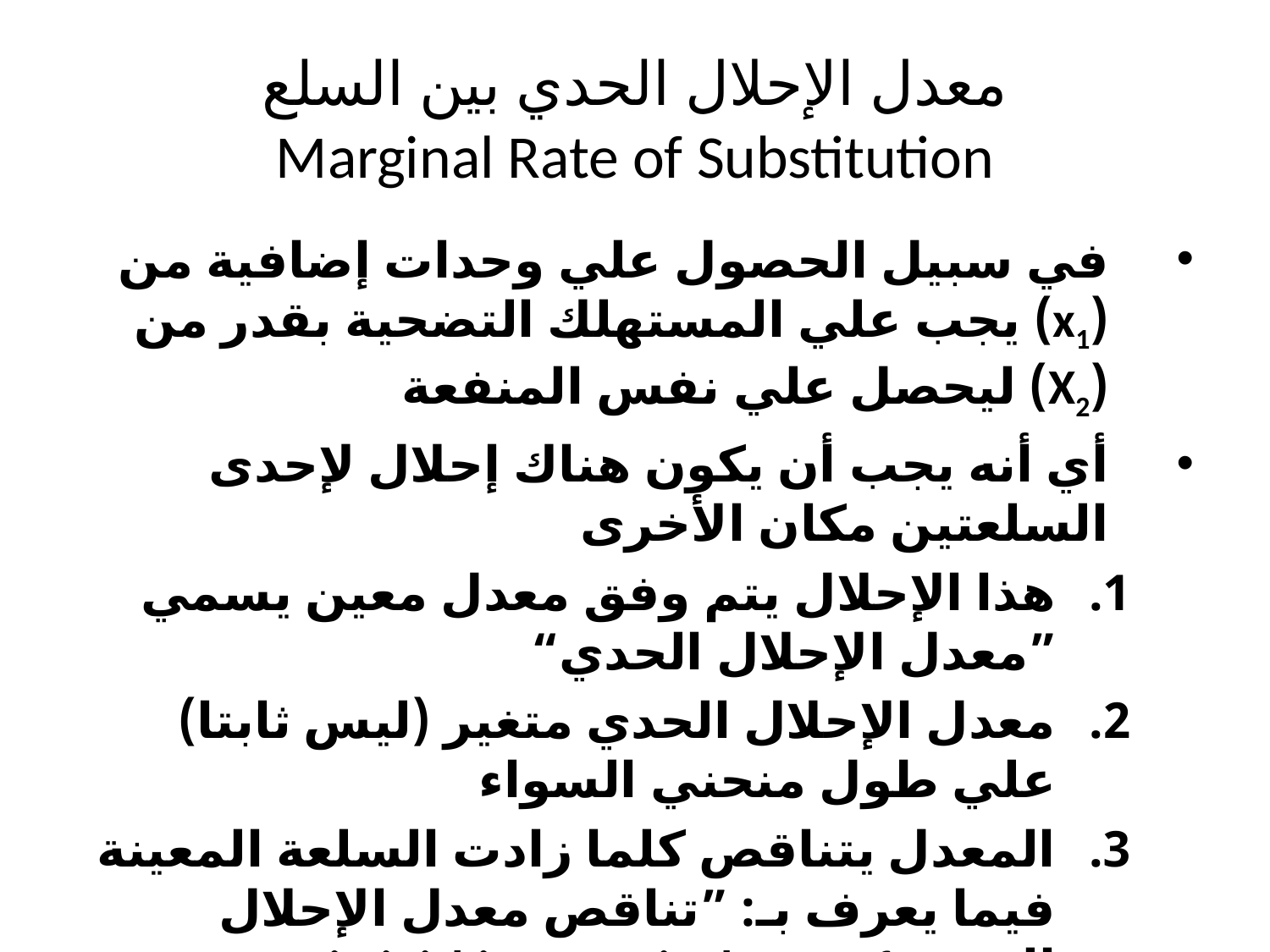

# معدل الإحلال الحدي بين السلع Marginal Rate of Substitution
في سبيل الحصول علي وحدات إضافية من (x1) يجب علي المستهلك التضحية بقدر من (X2) ليحصل علي نفس المنفعة
أي أنه يجب أن يكون هناك إحلال لإحدى السلعتين مكان الأخرى
هذا الإحلال يتم وفق معدل معين يسمي ”معدل الإحلال الحدي“
معدل الإحلال الحدي متغير (ليس ثابتا) علي طول منحني السواء
المعدل يتناقص كلما زادت السلعة المعينة فيما يعرف بـ: ”تناقص معدل الإحلال الحدي_Diminishing Marginal Rate of Substitution“